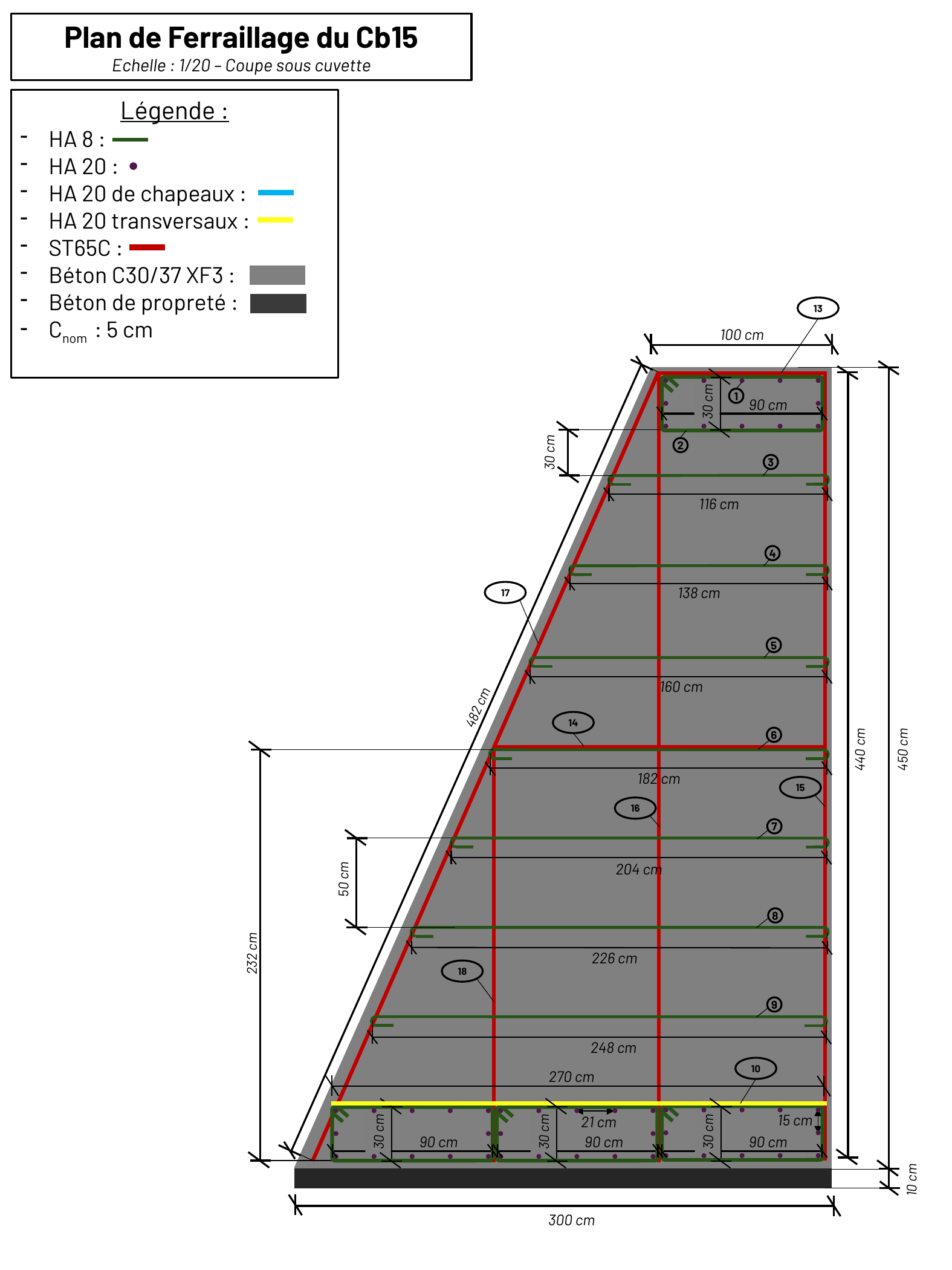

Plan de Ferraillage du Cb15
Echelle : 1/20 – Coupe sous cuvette
Légende :
HA 8 :
HA 20 :
HA 20 de chapeaux :
HA 20 transversaux :
ST65C :
Béton C30/37 XF3 :
Béton de propreté :
Cnom  : 5 cm

13
100 cm

1
30 cm
90 cm
2
30 cm
3

116 cm
4

138 cm
17
5

160 cm
482 cm
14
6
440 cm
450 cm

182 cm
15
16
7

204 cm
50 cm
8

232 cm
226 cm
18
9

248 cm
10
270 cm
15 cm

21 cm
30 cm
30 cm
30 cm
90 cm
90 cm
90 cm
10 cm

300 cm